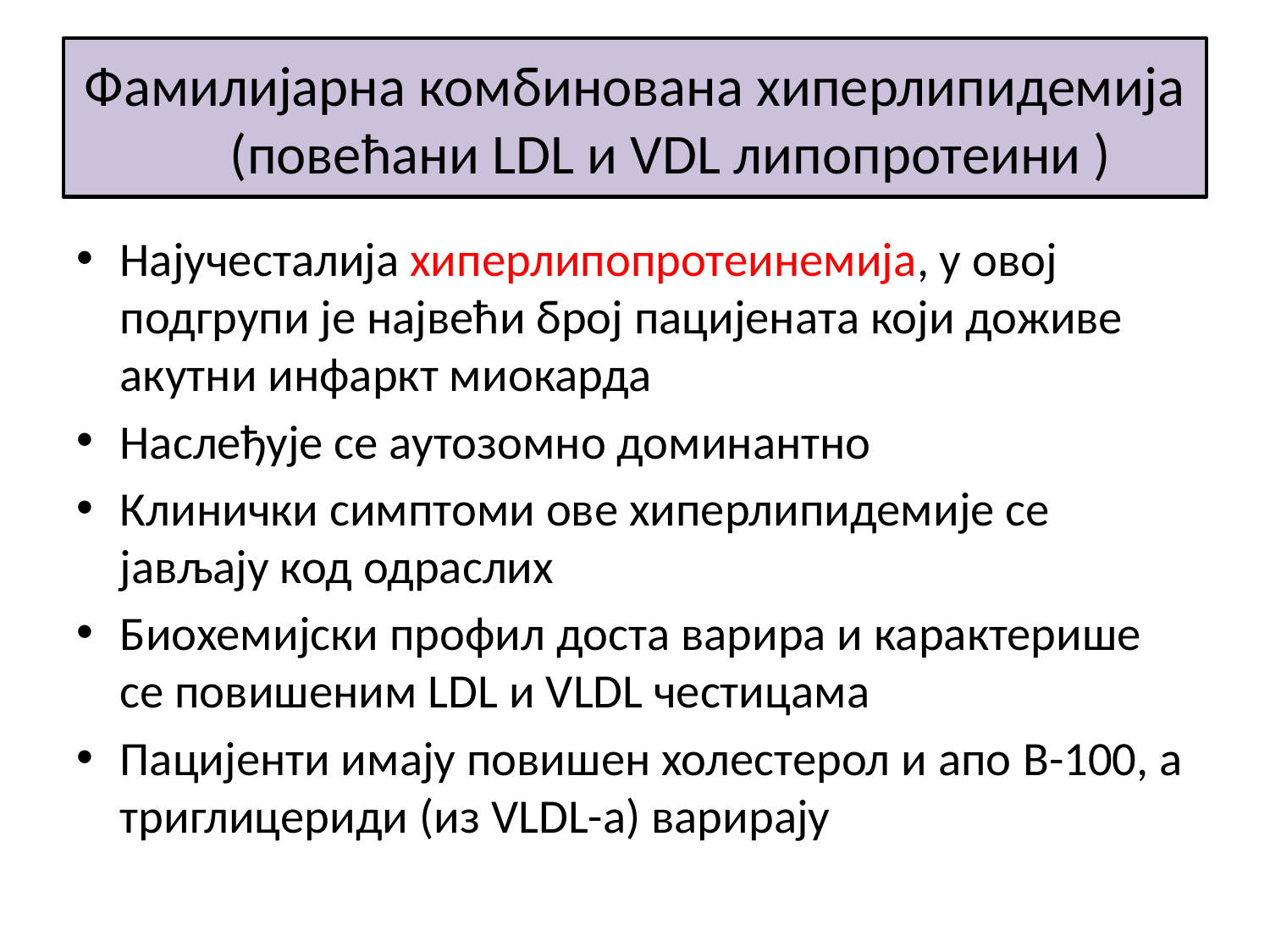

# Фамилијарна комбинована хиперлипидемија (повећани LDL и VDL липопротеини )
Најучесталија хиперлипопротеинемија, у овој подгрупи је највећи број пацијената који доживе акутни инфаркт миокарда
Наслеђује се аутозомно доминантно
Клинички симптоми ове хиперлипидемије се јављају код одраслих
Биохемијски профил доста варира и карактерише се повишеним LDL и VLDL честицама
Пацијенти имају повишен холестерол и апо B-100, а триглицериди (из VLDL-a) варирају